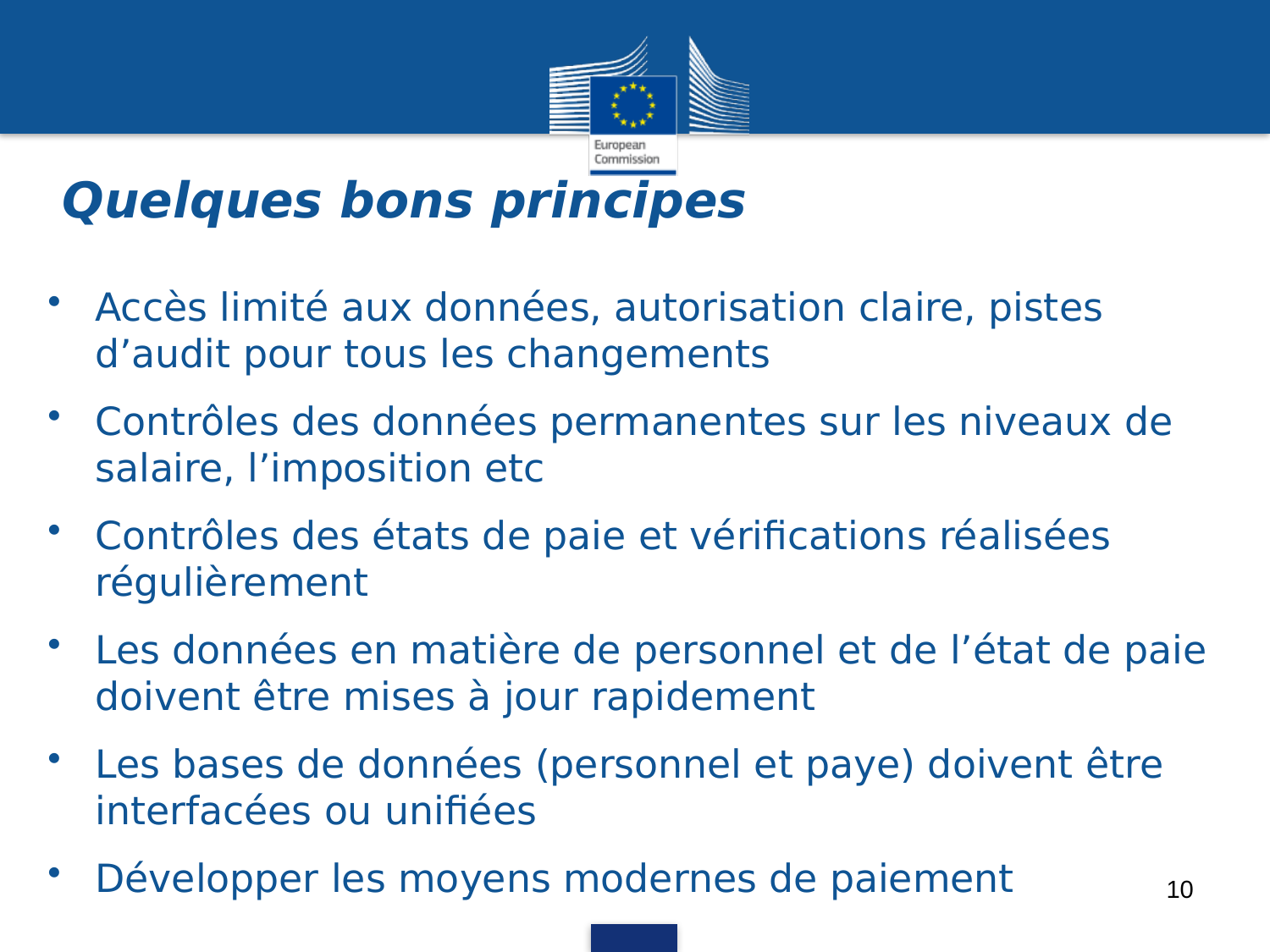

# Quelques bons principes
Accès limité aux données, autorisation claire, pistes d’audit pour tous les changements
Contrôles des données permanentes sur les niveaux de salaire, l’imposition etc
Contrôles des états de paie et vérifications réalisées régulièrement
Les données en matière de personnel et de l’état de paie doivent être mises à jour rapidement
Les bases de données (personnel et paye) doivent être interfacées ou unifiées
Développer les moyens modernes de paiement

10